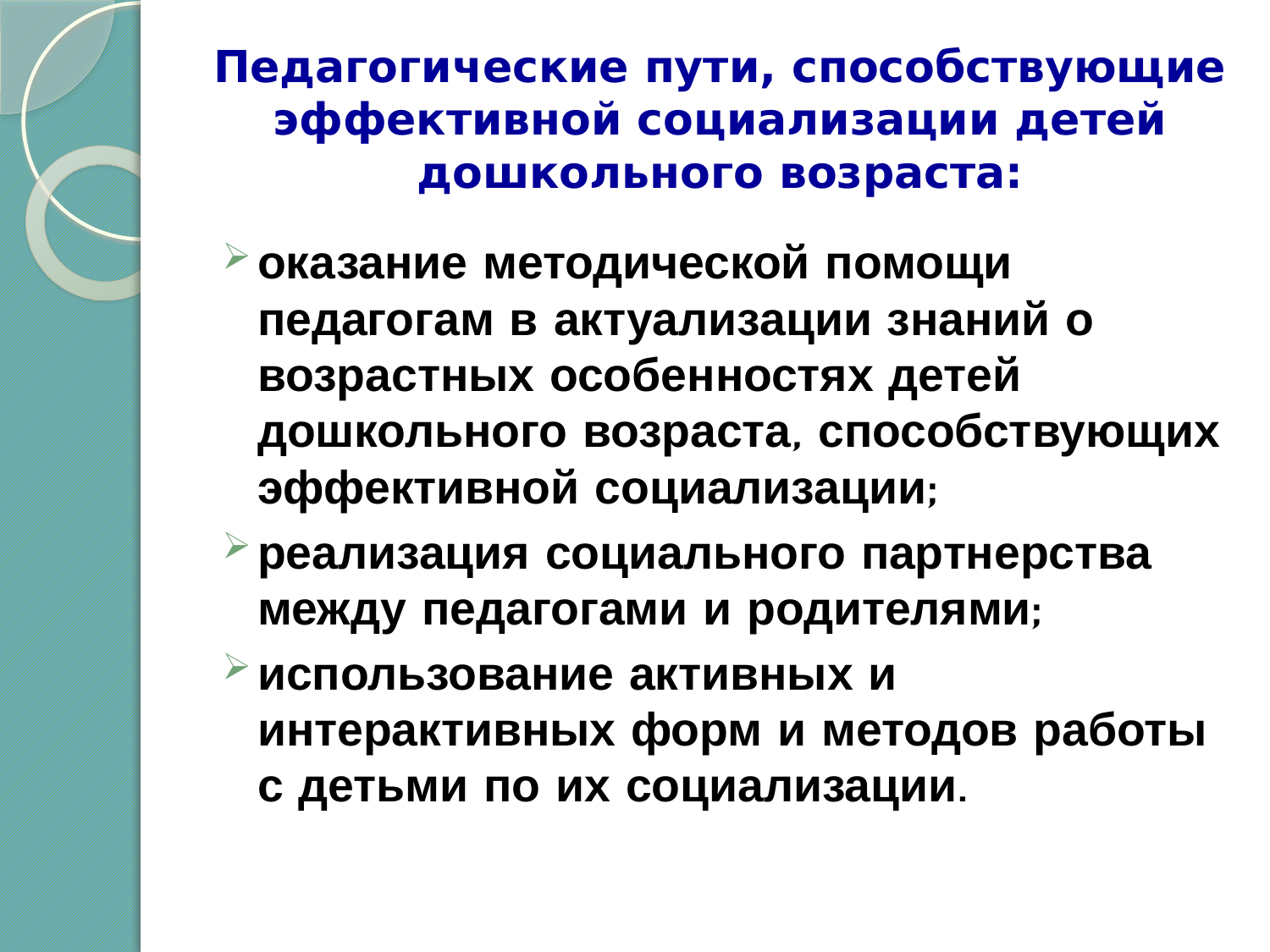

# Педагогические пути, способствующие эффективной социализации детей дошкольного возраста:
оказание методической помощи педагогам в актуализации знаний о возрастных особенностях детей дошкольного возраста, способствующих эффективной социализации;
реализация социального партнерства между педагогами и родителями;
использование активных и интерактивных форм и методов работы с детьми по их социализации.